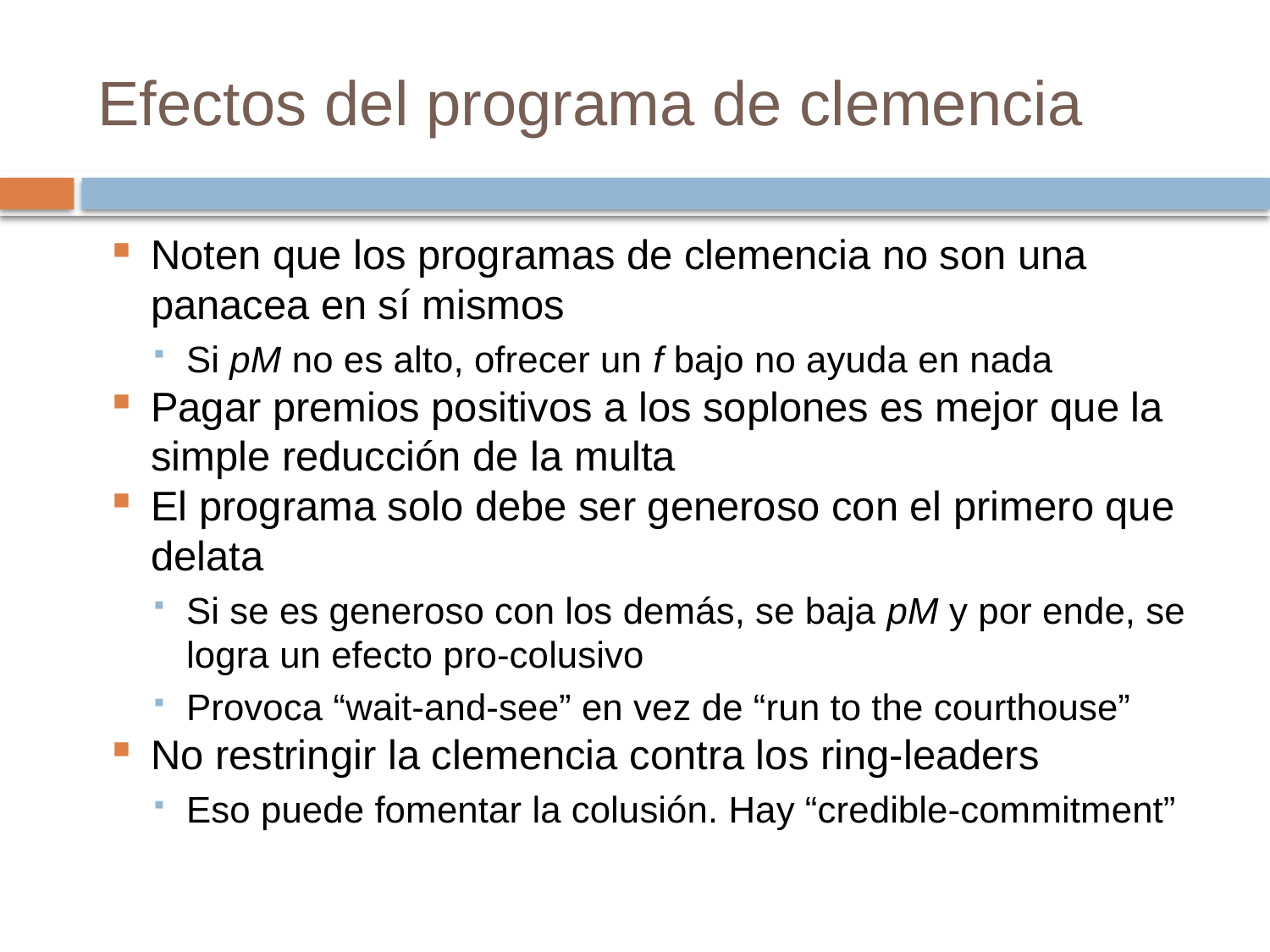

# Efectos del programa de clemencia
Noten que los programas de clemencia no son una panacea en sí mismos
Si pM no es alto, ofrecer un f bajo no ayuda en nada
Pagar premios positivos a los soplones es mejor que la simple reducción de la multa
El programa solo debe ser generoso con el primero que delata
Si se es generoso con los demás, se baja pM y por ende, se logra un efecto pro-colusivo
Provoca “wait-and-see” en vez de “run to the courthouse”
No restringir la clemencia contra los ring-leaders
Eso puede fomentar la colusión. Hay “credible-commitment”